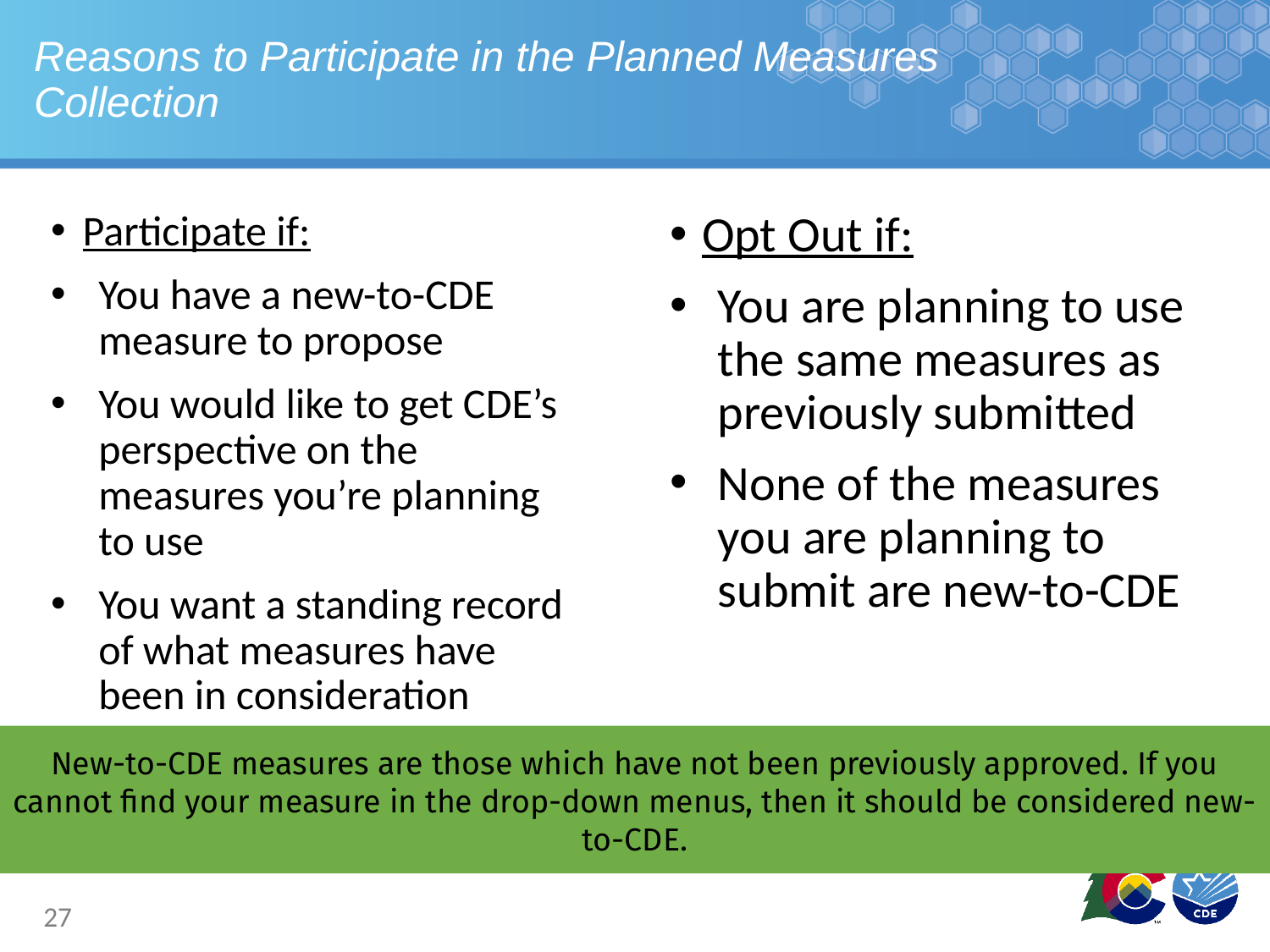

# Reasons to Participate in the Planned Measures Collection
Participate if:
You have a new-to-CDE measure to propose
You would like to get CDE’s perspective on the measures you’re planning to use
You want a standing record of what measures have been in consideration
Opt Out if:
You are planning to use the same measures as previously submitted
None of the measures you are planning to submit are new-to-CDE
New-to-CDE measures are those which have not been previously approved. If you cannot find your measure in the drop-down menus, then it should be considered new-to-CDE.
27